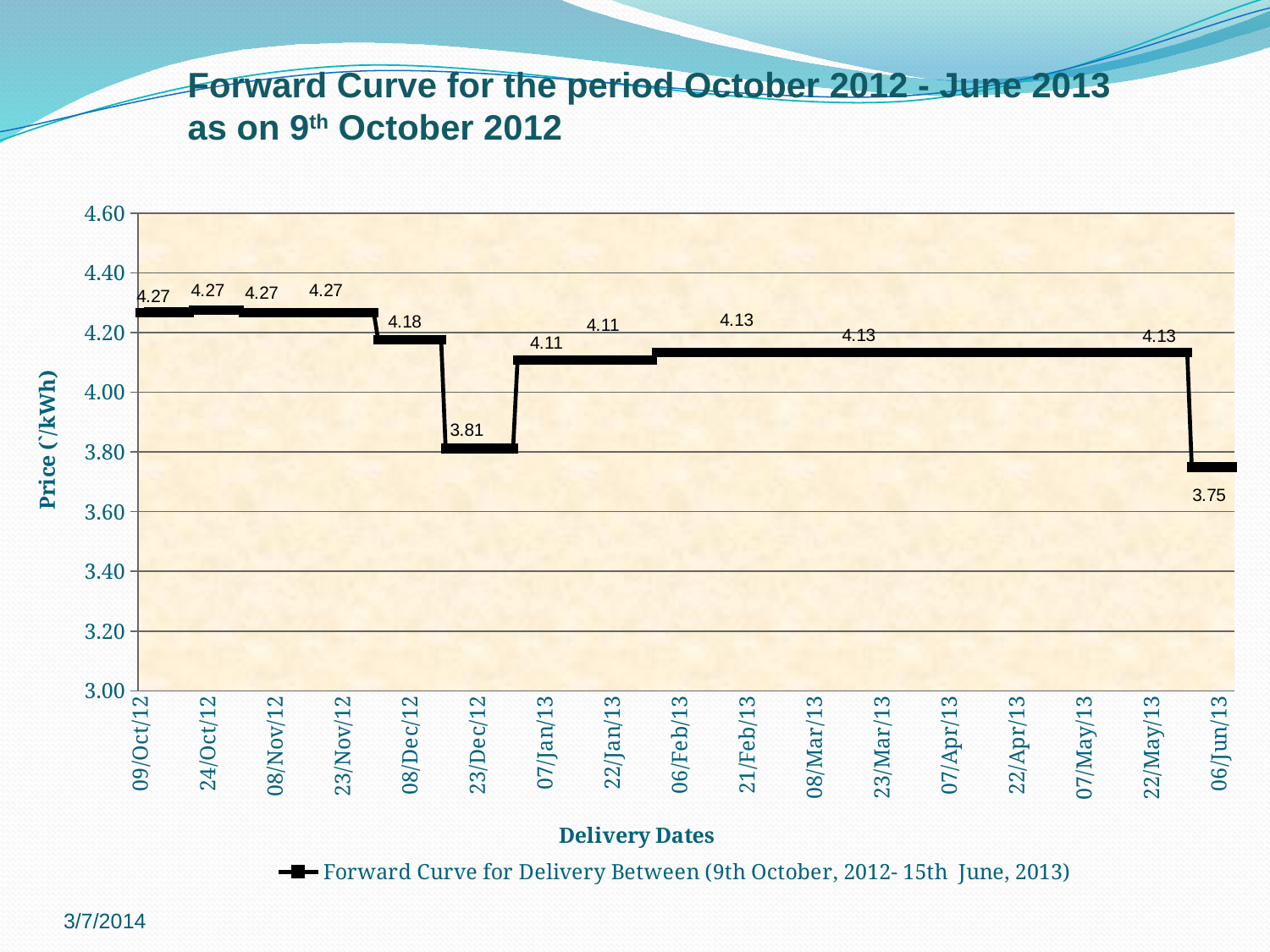

Forward Curve for the period October 2012 - June 2013
as on 9th October 2012

### Chart

| Category | Forward Curve for Delivery Between (9th October, 2012- 15th  June, 2013) |
|---|---|
| 41191 | 4.2670973431085715 |
| 41192 | 4.2670973431085715 |
| 41193 | 4.268240326433602 |
| 41194 | 4.268240326433602 |
| 41195 | 4.268240326433602 |
| 41196 | 4.268240326433602 |
| 41197 | 4.268240326433602 |
| 41198 | 4.268240326433602 |
| 41199 | 4.268240326433602 |
| 41200 | 4.268240326433602 |
| 41201 | 4.268240326433602 |
| 41202 | 4.268240326433602 |
| 41203 | 4.274257789808051 |
| 41204 | 4.274257789808051 |
| 41205 | 4.274257789808051 |
| 41206 | 4.274257789808051 |
| 41207 | 4.274257789808051 |
| 41208 | 4.274257789808051 |
| 41209 | 4.274257789808051 |
| 41210 | 4.274257789808051 |
| 41211 | 4.274257789808051 |
| 41212 | 4.274257789808051 |
| 41213 | 4.274257789808051 |
| 41214 | 4.265953585447697 |
| 41215 | 4.265953585447697 |
| 41216 | 4.265953585447697 |
| 41217 | 4.265953585447697 |
| 41218 | 4.265953585447697 |
| 41219 | 4.265953585447697 |
| 41220 | 4.265953585447697 |
| 41221 | 4.265953585447697 |
| 41222 | 4.265953585447697 |
| 41223 | 4.265953585447697 |
| 41224 | 4.265953585447697 |
| 41225 | 4.265953585447697 |
| 41226 | 4.265953585447697 |
| 41227 | 4.265953585447697 |
| 41228 | 4.265953585447697 |
| 41229 | 4.265953585447697 |
| 41230 | 4.265953585447697 |
| 41231 | 4.265953585447697 |
| 41232 | 4.265953585447697 |
| 41233 | 4.265953585447697 |
| 41234 | 4.265953585447697 |
| 41235 | 4.265953585447697 |
| 41236 | 4.265953585447697 |
| 41237 | 4.265953585447697 |
| 41238 | 4.265953585447697 |
| 41239 | 4.265953585447697 |
| 41240 | 4.265953585447697 |
| 41241 | 4.265953585447697 |
| 41242 | 4.265953585447697 |
| 41243 | 4.265953585447697 |
| 41244 | 4.175180366602972 |
| 41245 | 4.175180366602972 |
| 41246 | 4.175180366602972 |
| 41247 | 4.175180366602972 |
| 41248 | 4.175180366602972 |
| 41249 | 4.175180366602972 |
| 41250 | 4.175180366602972 |
| 41251 | 4.175180366602972 |
| 41252 | 4.175180366602972 |
| 41253 | 4.175180366602972 |
| 41254 | 4.175180366602972 |
| 41255 | 4.175180366602972 |
| 41256 | 4.175180366602972 |
| 41257 | 4.175180366602972 |
| 41258 | 4.175180366602972 |
| 41259 | 3.811368425066962 |
| 41260 | 3.811368425066962 |
| 41261 | 3.811368425066962 |
| 41262 | 3.811368425066962 |
| 41263 | 3.811368425066962 |
| 41264 | 3.811368425066962 |
| 41265 | 3.811368425066962 |
| 41266 | 3.811368425066962 |
| 41267 | 3.811368425066962 |
| 41268 | 3.811368425066962 |
| 41269 | 3.811368425066962 |
| 41270 | 3.811368425066962 |
| 41271 | 3.811368425066962 |
| 41272 | 3.811368425066962 |
| 41273 | 3.811368425066962 |
| 41274 | 3.811368425066962 |
| 41275 | 4.108109932724689 |
| 41276 | 4.108109932724689 |
| 41277 | 4.108109932724689 |
| 41278 | 4.108109932724689 |
| 41279 | 4.108109932724689 |
| 41280 | 4.108109932724689 |
| 41281 | 4.108109932724689 |
| 41282 | 4.108109932724689 |
| 41283 | 4.108109932724689 |
| 41284 | 4.108109932724689 |
| 41285 | 4.108109932724689 |
| 41286 | 4.108109932724689 |
| 41287 | 4.108109932724689 |
| 41288 | 4.108109932724689 |
| 41289 | 4.108109932724689 |
| 41290 | 4.108109932724689 |
| 41291 | 4.108109932724689 |
| 41292 | 4.108109932724689 |
| 41293 | 4.108109932724689 |
| 41294 | 4.108109932724689 |
| 41295 | 4.108109932724689 |
| 41296 | 4.108109932724689 |
| 41297 | 4.108109932724689 |
| 41298 | 4.108109932724689 |
| 41299 | 4.108109932724689 |
| 41300 | 4.108109932724689 |
| 41301 | 4.108109932724689 |
| 41302 | 4.108109932724689 |
| 41303 | 4.108109932724689 |
| 41304 | 4.108109932724689 |
| 41305 | 4.108109932724689 |
| 41306 | 4.133560175076132 |
| 41307 | 4.133560175076132 |
| 41308 | 4.133560175076132 |
| 41309 | 4.133560175076132 |
| 41310 | 4.133560175076132 |
| 41311 | 4.133560175076132 |
| 41312 | 4.133560175076132 |
| 41313 | 4.133560175076132 |
| 41314 | 4.133560175076132 |
| 41315 | 4.133560175076132 |
| 41316 | 4.133560175076132 |
| 41317 | 4.133560175076132 |
| 41318 | 4.133560175076132 |
| 41319 | 4.133560175076132 |
| 41320 | 4.133560175076132 |
| 41321 | 4.133560175076132 |
| 41322 | 4.133560175076132 |
| 41323 | 4.133560175076132 |
| 41324 | 4.133560175076132 |
| 41325 | 4.133560175076132 |
| 41326 | 4.133560175076132 |
| 41327 | 4.133560175076132 |
| 41328 | 4.133560175076132 |
| 41329 | 4.133560175076132 |
| 41330 | 4.133560175076132 |
| 41331 | 4.133560175076132 |
| 41332 | 4.133560175076132 |
| 41333 | 4.133560175076132 |
| 41334 | 4.133560175076132 |
| 41335 | 4.133560175076132 |
| 41336 | 4.133560175076132 |
| 41337 | 4.133560175076132 |
| 41338 | 4.133560175076132 |
| 41339 | 4.133560175076132 |
| 41340 | 4.133560175076132 |
| 41341 | 4.133560175076132 |
| 41342 | 4.133560175076132 |
| 41343 | 4.133560175076132 |
| 41344 | 4.133560175076132 |
| 41345 | 4.133560175076132 |
| 41346 | 4.133560175076132 |
| 41347 | 4.133560175076132 |
| 41348 | 4.133560175076132 |
| 41349 | 4.133560175076132 |
| 41350 | 4.133560175076132 |
| 41351 | 4.133560175076132 |
| 41352 | 4.133560175076132 |
| 41353 | 4.133560175076132 |
| 41354 | 4.133560175076132 |
| 41355 | 4.133560175076132 |
| 41356 | 4.133560175076132 |
| 41357 | 4.133560175076132 |
| 41358 | 4.133560175076132 |
| 41359 | 4.133560175076132 |
| 41360 | 4.133560175076132 |
| 41361 | 4.133560175076132 |
| 41362 | 4.133560175076132 |
| 41363 | 4.133560175076132 |
| 41364 | 4.133560175076132 |
| 41365 | 4.133560175076132 |
| 41366 | 4.133560175076132 |
| 41367 | 4.133560175076132 |
| 41368 | 4.133560175076132 |
| 41369 | 4.133560175076132 |
| 41370 | 4.133560175076132 |
| 41371 | 4.133560175076132 |
| 41372 | 4.133560175076132 |
| 41373 | 4.133560175076132 |
| 41374 | 4.133560175076132 |
| 41375 | 4.133560175076132 |
| 41376 | 4.133560175076132 |
| 41377 | 4.133560175076132 |
| 41378 | 4.133560175076132 |
| 41379 | 4.133560175076132 |
| 41380 | 4.133560175076132 |
| 41381 | 4.133560175076132 |
| 41382 | 4.133560175076132 |
| 41383 | 4.133560175076132 |
| 41384 | 4.133560175076132 |
| 41385 | 4.133560175076132 |
| 41386 | 4.133560175076132 |
| 41387 | 4.133560175076132 |
| 41388 | 4.133560175076132 |
| 41389 | 4.133560175076132 |
| 41390 | 4.133560175076132 |
| 41391 | 4.133560175076132 |
| 41392 | 4.133560175076132 |
| 41393 | 4.133560175076132 |
| 41394 | 4.133560175076132 |
| 41395 | 4.133560175076132 |
| 41396 | 4.133560175076132 |
| 41397 | 4.133560175076132 |
| 41398 | 4.133560175076132 |
| 41399 | 4.133560175076132 |
| 41400 | 4.133560175076132 |
| 41401 | 4.133560175076132 |
| 41402 | 4.133560175076132 |
| 41403 | 4.133560175076132 |
| 41404 | 4.133560175076132 |
| 41405 | 4.133560175076132 |
| 41406 | 4.133560175076132 |
| 41407 | 4.133560175076132 |
| 41408 | 4.133560175076132 |
| 41409 | 4.133560175076132 |
| 41410 | 4.133560175076132 |
| 41411 | 4.133560175076132 |
| 41412 | 4.133560175076132 |
| 41413 | 4.133560175076132 |
| 41414 | 4.133560175076132 |
| 41415 | 4.133560175076132 |
| 41416 | 4.133560175076132 |
| 41417 | 4.133560175076132 |
| 41418 | 4.133560175076132 |
| 41419 | 4.133560175076132 |
| 41420 | 4.133560175076132 |
| 41421 | 4.133560175076132 |
| 41422 | 4.133560175076132 |
| 41423 | 4.133560175076132 |
| 41424 | 4.133560175076132 |
| 41425 | 3.7499282173005892 |
| 41426 | 3.7499282173005892 |
| 41427 | 3.7499282173005892 |
| 41428 | 3.7499282173005892 |
| 41429 | 3.7499282173005892 |
| 41430 | 3.7499282173005892 |
| 41431 | 3.7499282173005892 |
| 41432 | 3.7499282173005892 |
| 41433 | 3.7499282173005892 |
| 41434 | 3.7499282173005892 |
| 41435 | 3.7499282173005892 |
| 41436 | 3.7499282173005892 |
| 41437 | 3.7499282173005892 |
| 41438 | 3.7499282173005892 |
| 41439 | 3.7499282173005892 |
| 41440 | 3.7499282173005892 |
3/7/2014